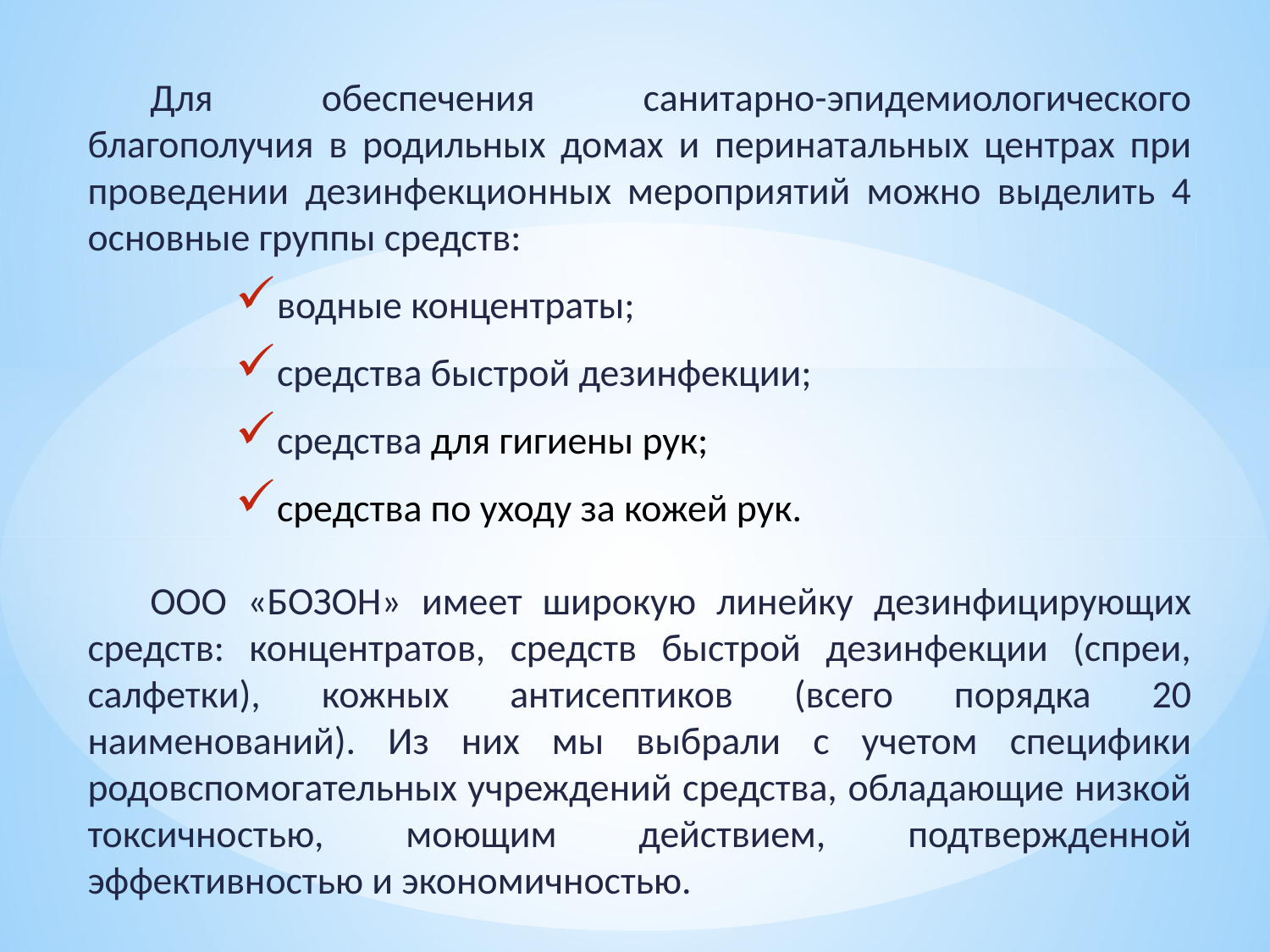

Для обеспечения санитарно-эпидемиологического благополучия в родильных домах и перинатальных центрах при проведении дезинфекционных мероприятий можно выделить 4 основные группы средств:
водные концентраты;
средства быстрой дезинфекции;
средства для гигиены рук;
средства по уходу за кожей рук.

ООО «БОЗОН» имеет широкую линейку дезинфицирующих средств: концентратов, средств быстрой дезинфекции (спреи, салфетки), кожных антисептиков (всего порядка 20 наименований). Из них мы выбрали с учетом специфики родовспомогательных учреждений средства, обладающие низкой токсичностью, моющим действием, подтвержденной эффективностью и экономичностью.